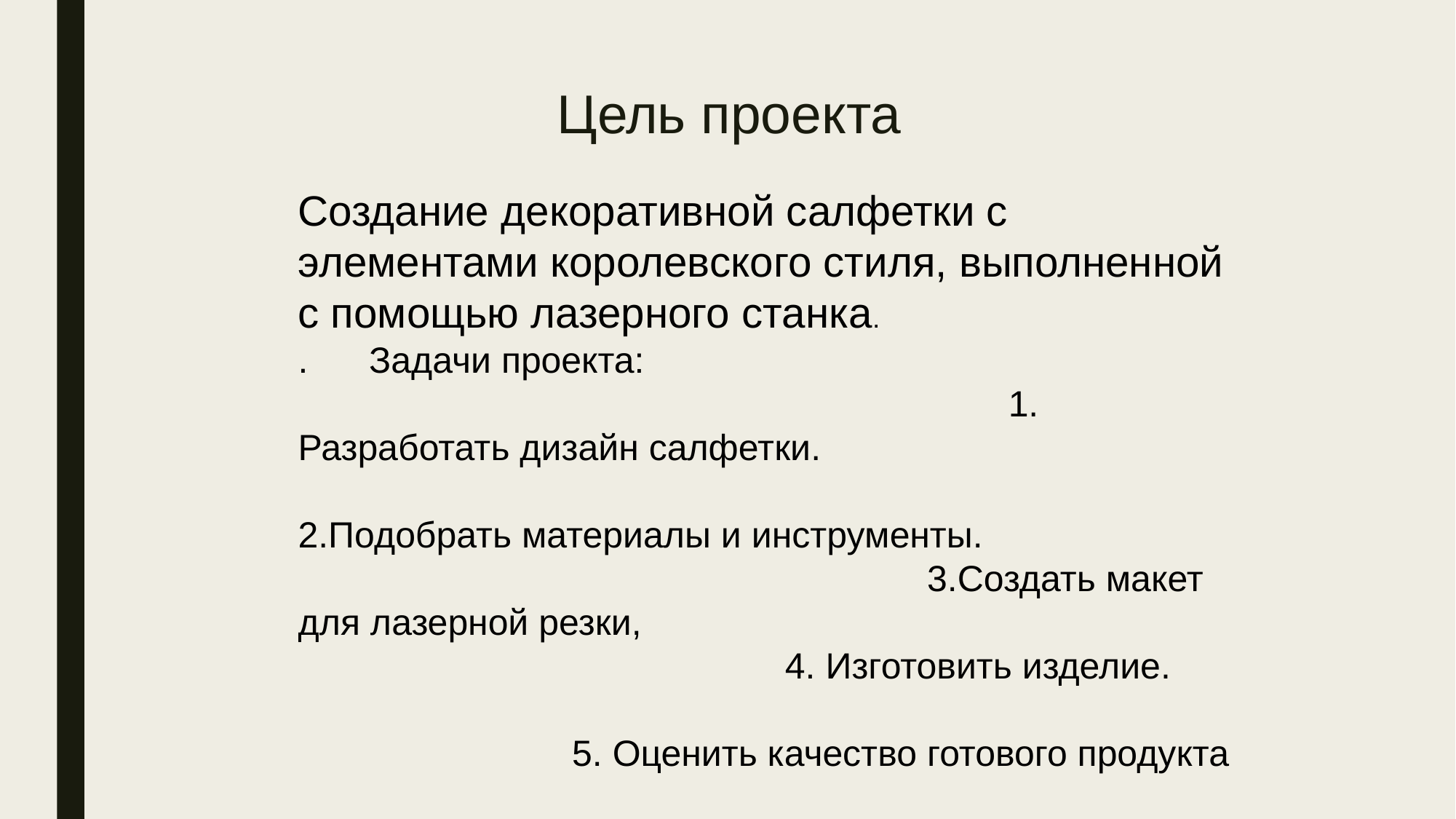

# Цель проекта
Создание декоративной салфетки с элементами королевского стиля, выполненной с помощью лазерного станка.
.      Задачи проекта:                                                                                                                                 1. Разработать дизайн салфетки.                                                                                                                                   2.Подобрать материалы и инструменты.                                                                                       3.Создать макет для лазерной резки,                                                                                                           4. Изготовить изделие.                                                                                                                               5. Оценить качество готового продукта